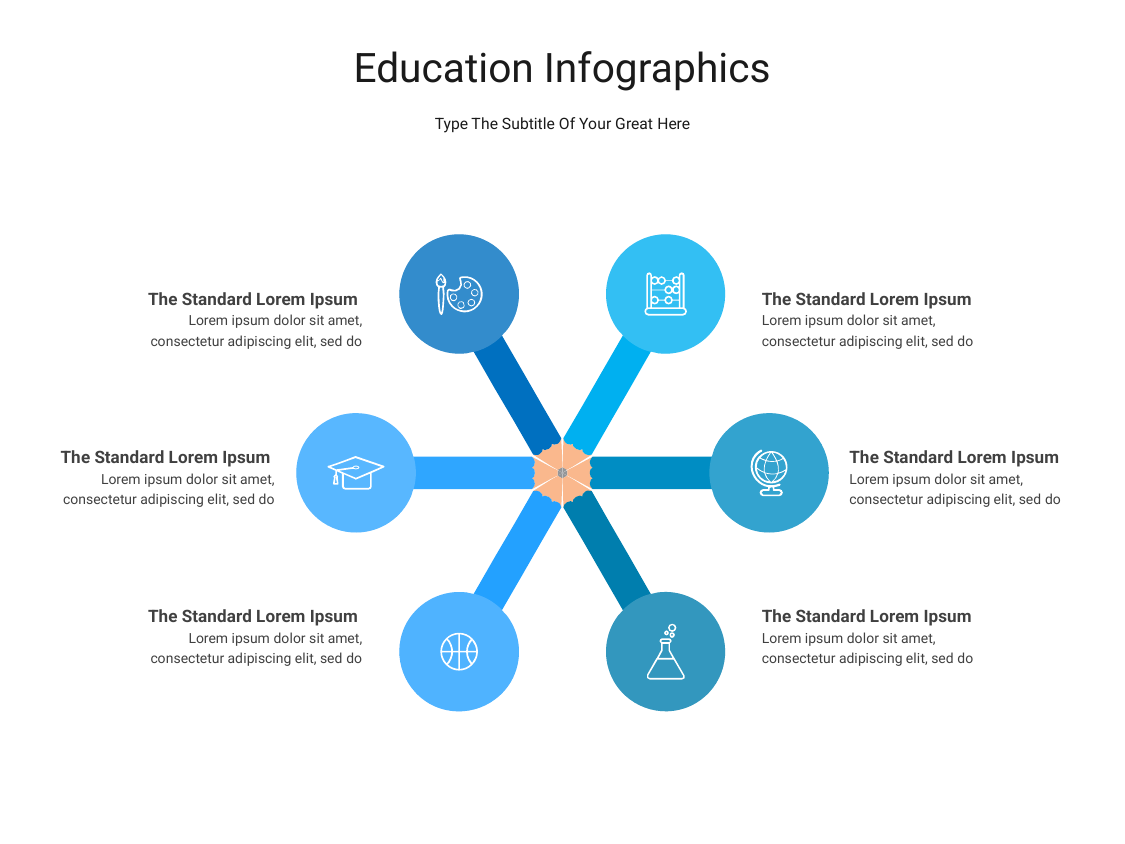

# Education Infographics
Type The Subtitle Of Your Great Here

The Standard Lorem Ipsum
Lorem ipsum dolor sit amet, consectetur adipiscing elit, sed do
The Standard Lorem Ipsum
Lorem ipsum dolor sit amet, consectetur adipiscing elit, sed do

The Standard Lorem Ipsum
Lorem ipsum dolor sit amet, consectetur adipiscing elit, sed do
The Standard Lorem Ipsum
Lorem ipsum dolor sit amet, consectetur adipiscing elit, sed do

The Standard Lorem Ipsum
Lorem ipsum dolor sit amet, consectetur adipiscing elit, sed do
The Standard Lorem Ipsum
Lorem ipsum dolor sit amet, consectetur adipiscing elit, sed do